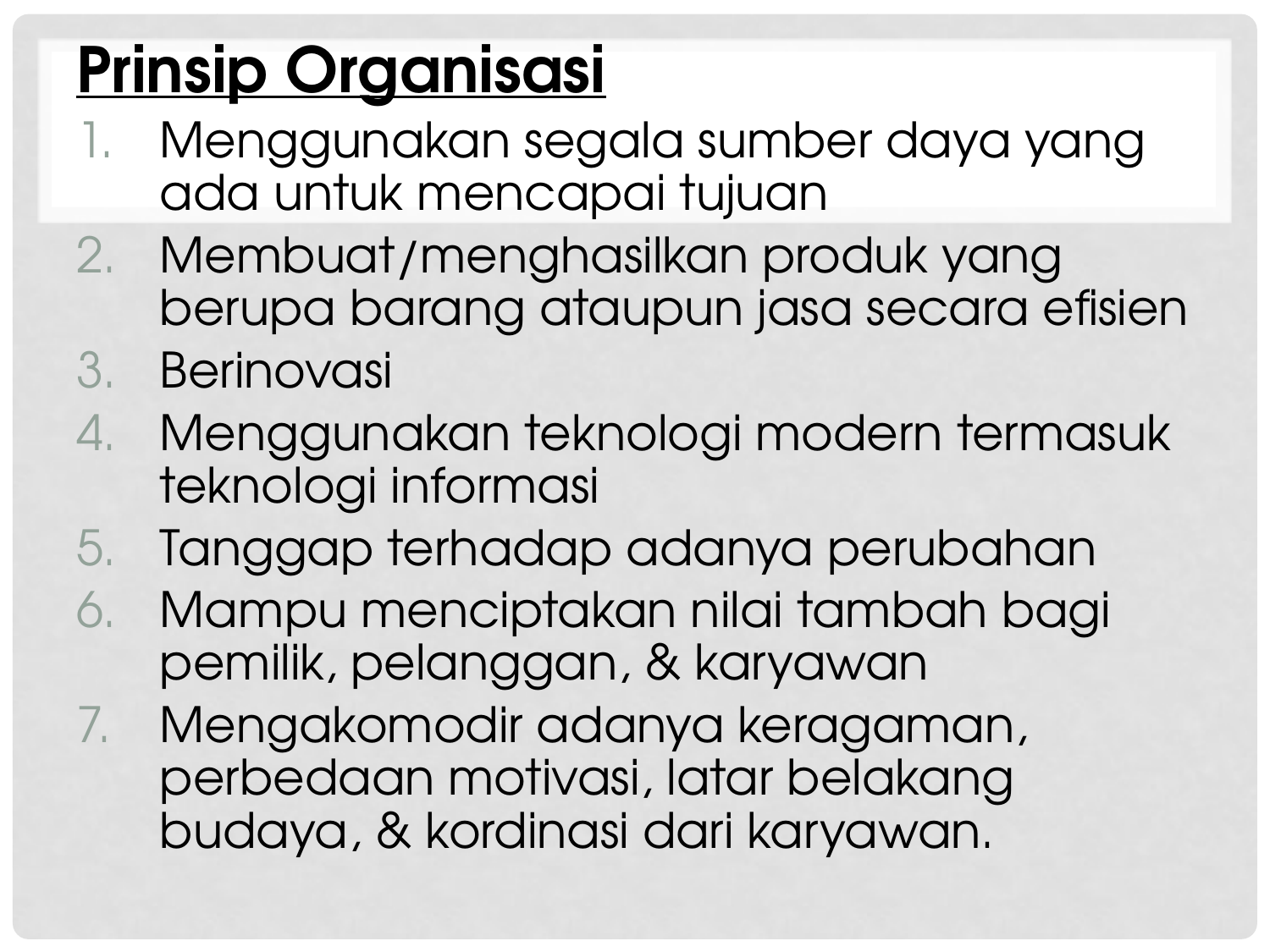

Prinsip Organisasi
Menggunakan segala sumber daya yang ada untuk mencapai tujuan
Membuat/menghasilkan produk yang berupa barang ataupun jasa secara efisien
Berinovasi
Menggunakan teknologi modern termasuk teknologi informasi
Tanggap terhadap adanya perubahan
Mampu menciptakan nilai tambah bagi pemilik, pelanggan, & karyawan
Mengakomodir adanya keragaman, perbedaan motivasi, latar belakang budaya, & kordinasi dari karyawan.

#